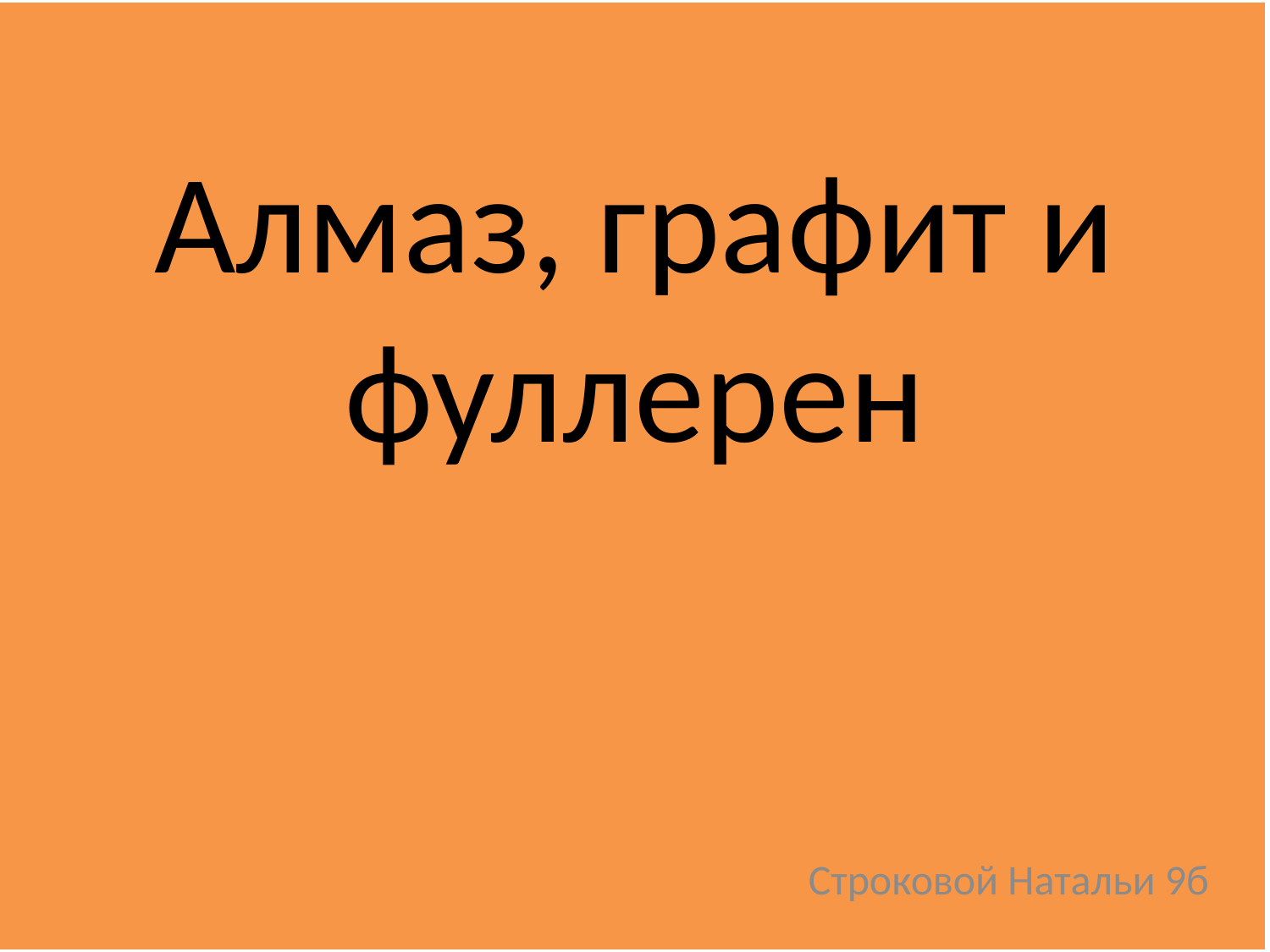

# Алмаз, графит и фуллерен
Строковой Натальи 9б